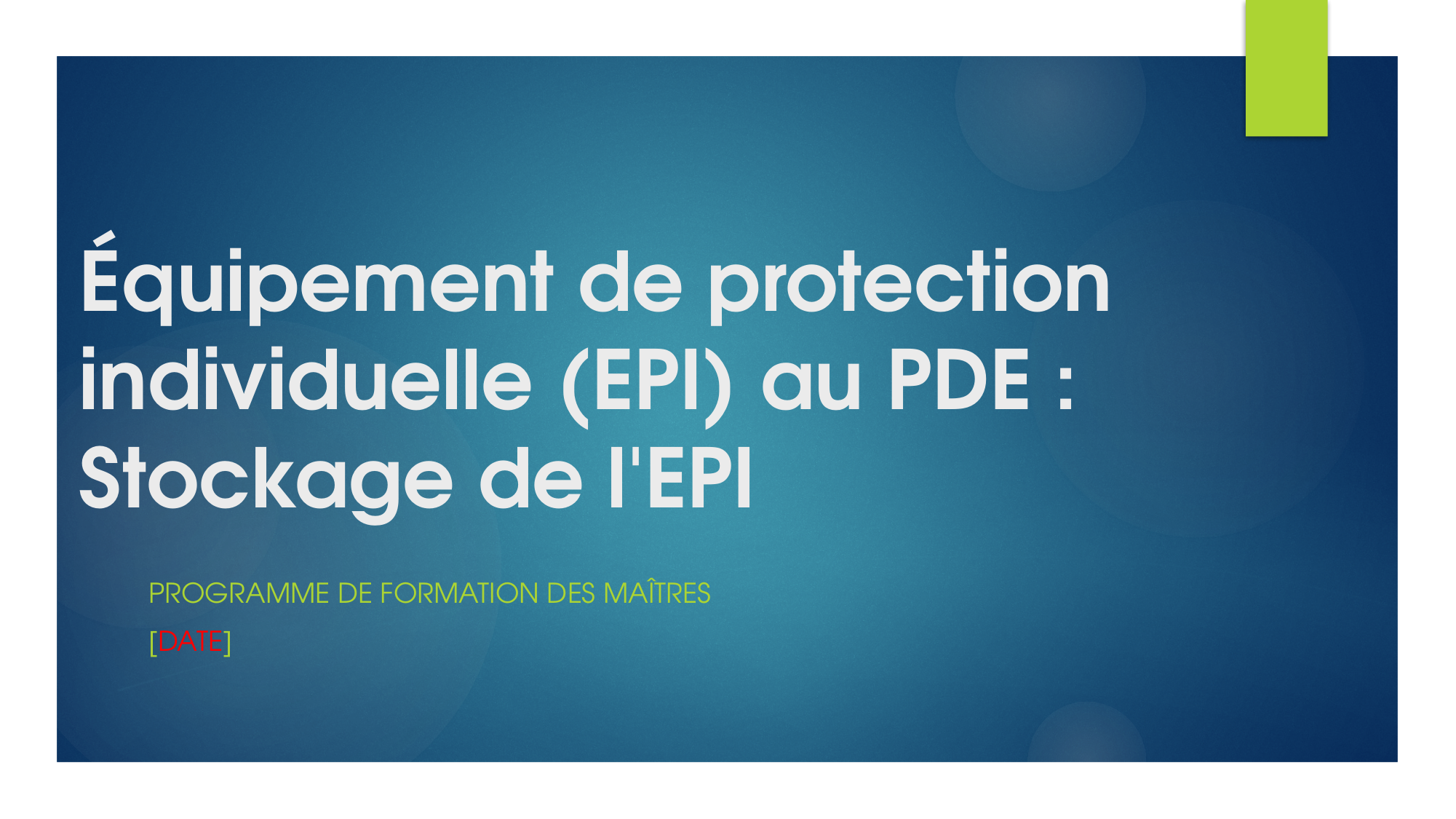

# Équipement de protection individuelle (EPI) au PDE : Stockage de l'EPI
Programme de formation des maîtres
[Date]